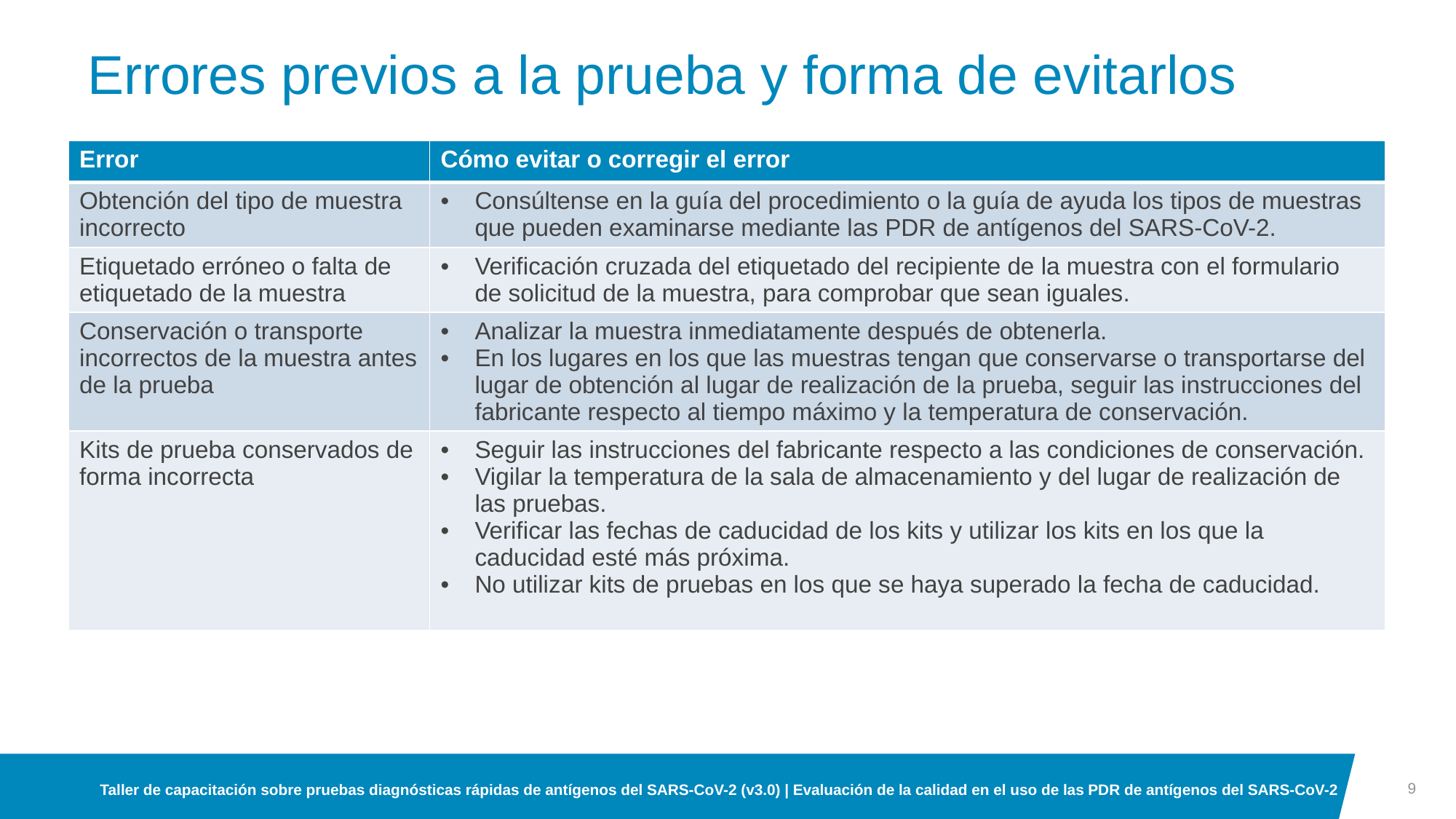

# Errores previos a la prueba y forma de evitarlos
| Error | Cómo evitar o corregir el error |
| --- | --- |
| Obtención del tipo de muestra incorrecto | Consúltense en la guía del procedimiento o la guía de ayuda los tipos de muestras que pueden examinarse mediante las PDR de antígenos del SARS-CoV-2. |
| Etiquetado erróneo o falta de etiquetado de la muestra | Verificación cruzada del etiquetado del recipiente de la muestra con el formulario de solicitud de la muestra, para comprobar que sean iguales. |
| Conservación o transporte incorrectos de la muestra antes de la prueba | Analizar la muestra inmediatamente después de obtenerla. En los lugares en los que las muestras tengan que conservarse o transportarse del lugar de obtención al lugar de realización de la prueba, seguir las instrucciones del fabricante respecto al tiempo máximo y la temperatura de conservación. |
| Kits de prueba conservados de forma incorrecta | Seguir las instrucciones del fabricante respecto a las condiciones de conservación. Vigilar la temperatura de la sala de almacenamiento y del lugar de realización de las pruebas. Verificar las fechas de caducidad de los kits y utilizar los kits en los que la caducidad esté más próxima. No utilizar kits de pruebas en los que se haya superado la fecha de caducidad. |
9
Taller de capacitación sobre pruebas diagnósticas rápidas de antígenos del SARS-CoV-2 (v3.0) | Evaluación de la calidad en el uso de las PDR de antígenos del SARS-CoV-2